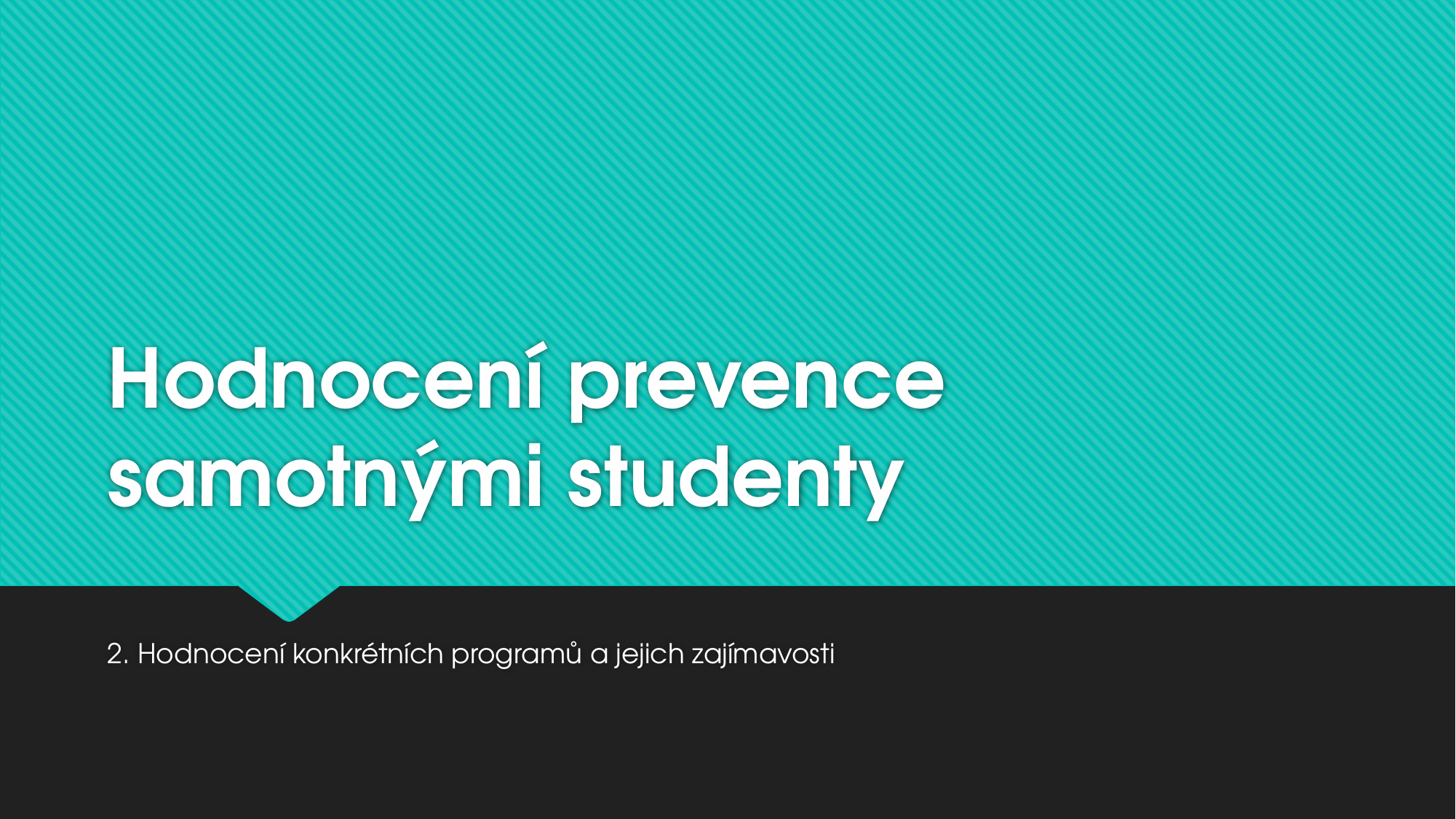

# Hodnocení prevence samotnými studenty
2. Hodnocení konkrétních programů a jejich zajímavosti